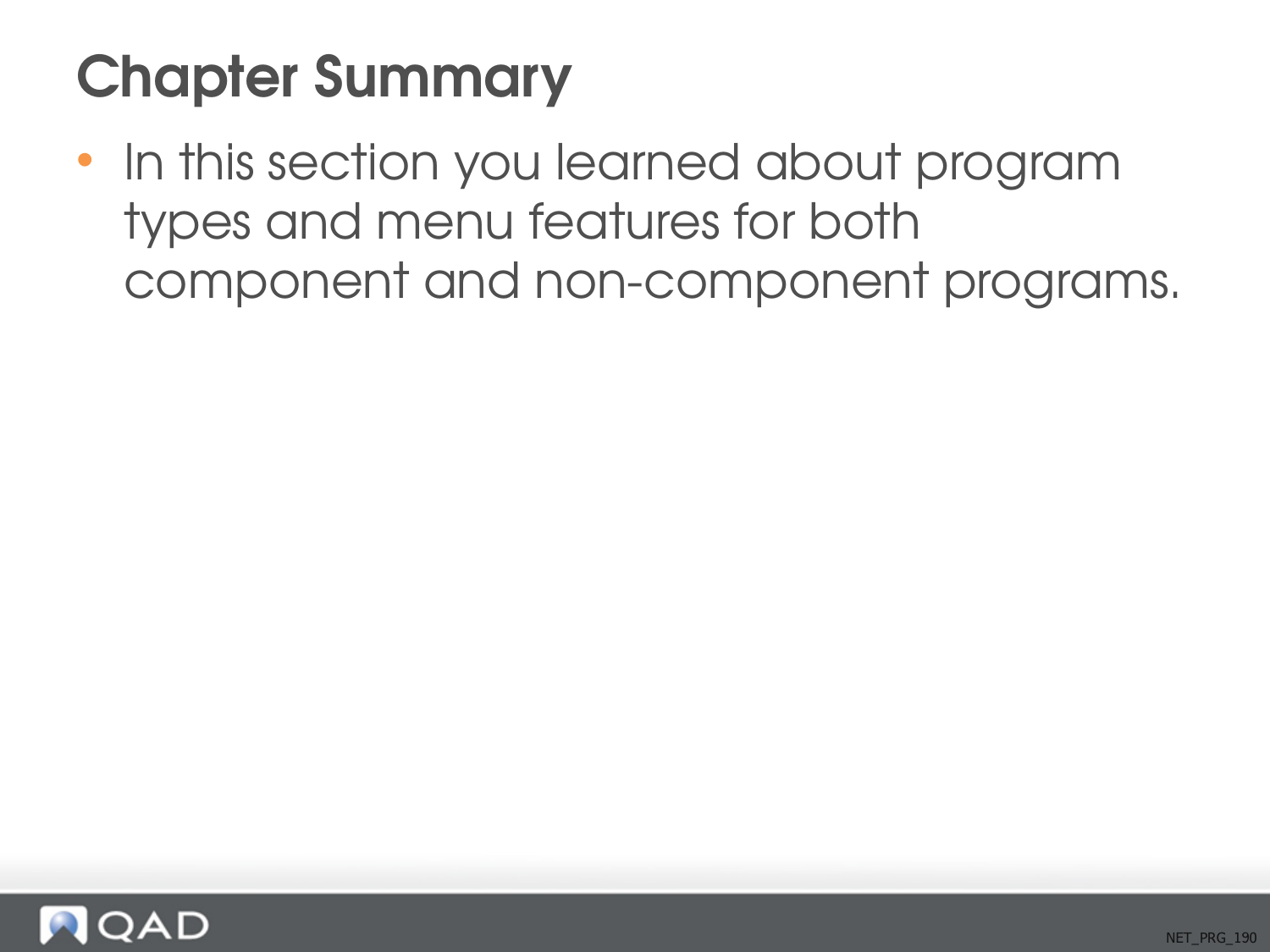

# Chapter Summary
In this section you learned about program types and menu features for both component and non-component programs.
NET_PRG_190